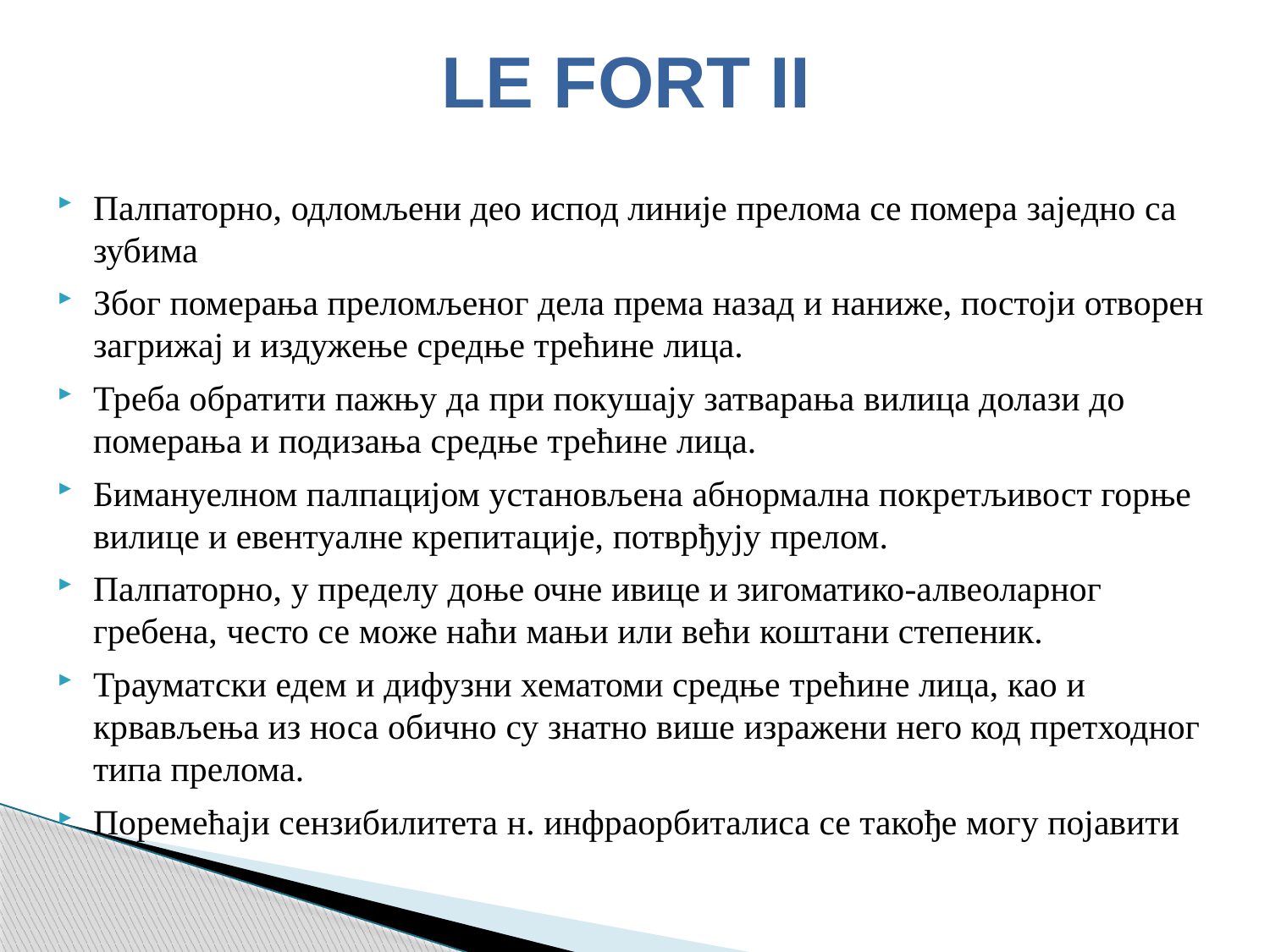

# LE FORT II
Палпаторно, одломљени део испод линије прелома се помера заједно са зубима
Због померања преломљеног дела према назад и наниже, постоји отворен загрижај и издужење средње трећине лица.
Треба обратити пажњу да при покушају затварања вилица долази до померања и подизања средње трећине лица.
Бимануелном палпацијом установљена абнормална покретљивост горње вилице и евентуалне крепитације, потврђују прелом.
Палпаторно, у пределу доње очне ивице и зигоматико-алвеоларног гребена, често се може наћи мањи или већи коштани степеник.
Трауматски едем и дифузни хематоми средње трећине лица, као и крвављења из носа обично су знатно више изражени него код претходног типа прелома.
Поремећаји сензибилитета н. инфраорбиталиса се такође могу појавити